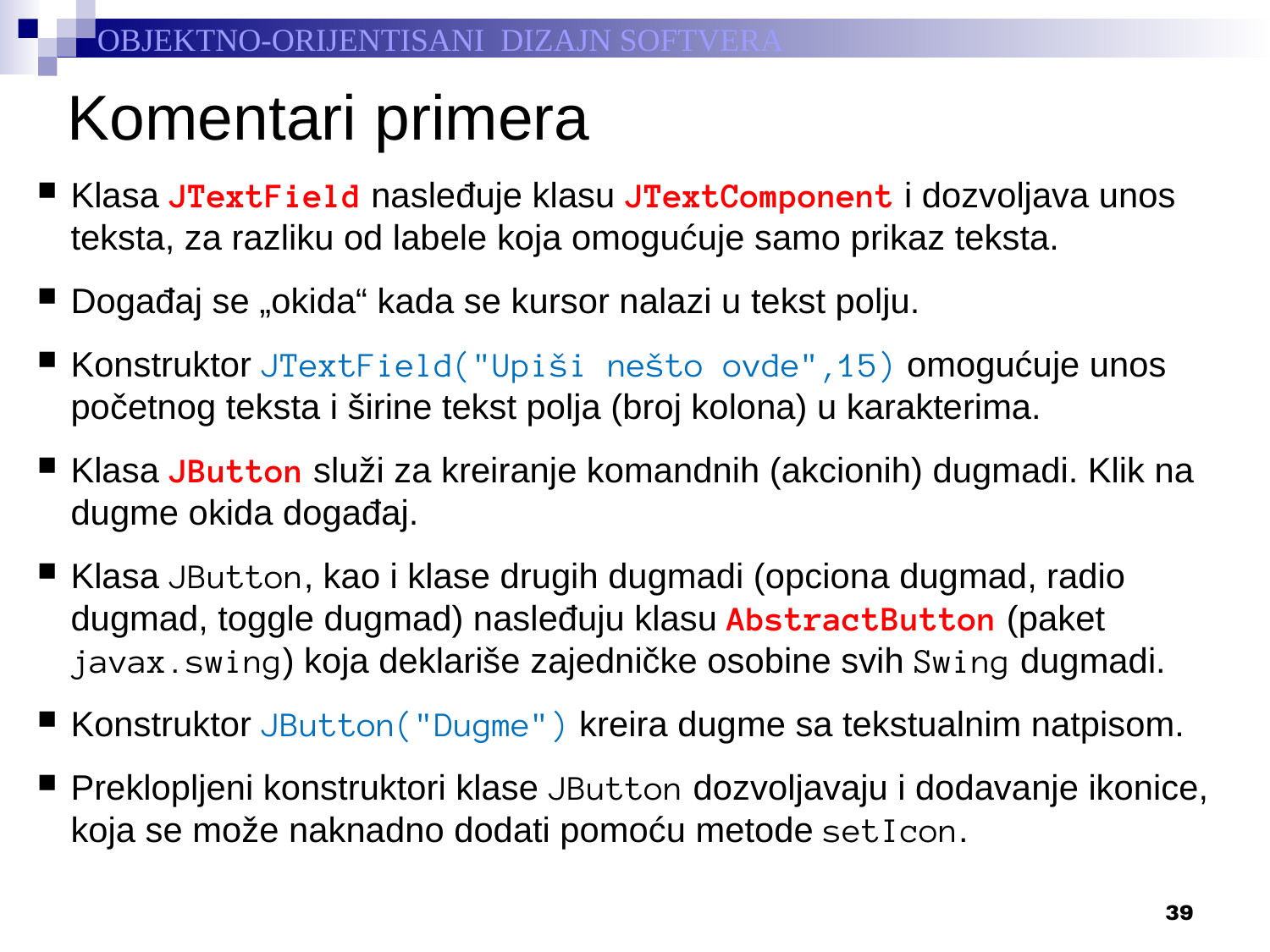

# Komentari primera
Klasa JTextField nasleđuje klasu JTextComponent i dozvoljava unos teksta, za razliku od labele koja omogućuje samo prikaz teksta.
Događaj se „okida“ kada se kursor nalazi u tekst polju.
Konstruktor JTextField("Upiši nešto ovde",15) omogućuje unos početnog teksta i širine tekst polja (broj kolona) u karakterima.
Klasa JButton služi za kreiranje komandnih (akcionih) dugmadi. Klik na dugme okida događaj.
Klasa JButton, kao i klase drugih dugmadi (opciona dugmad, radio dugmad, toggle dugmad) nasleđuju klasu AbstractButton (paket javax.swing) koja deklariše zajedničke osobine svih Swing dugmadi.
Konstruktor JButton("Dugme") kreira dugme sa tekstualnim natpisom.
Preklopljeni konstruktori klase JButton dozvoljavaju i dodavanje ikonice, koja se može naknadno dodati pomoću metode setIcon.
39